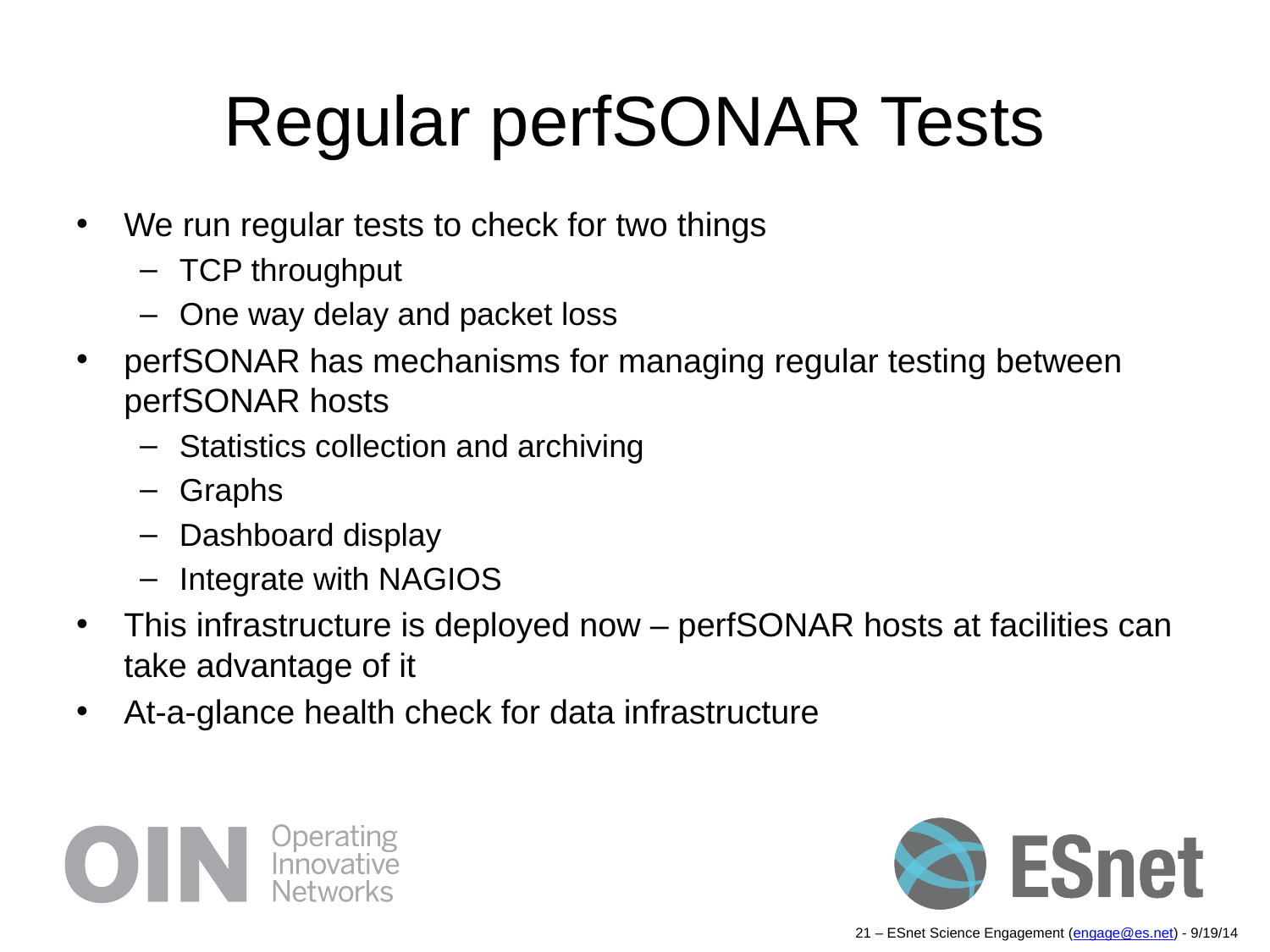

# Regular perfSONAR Tests
We run regular tests to check for two things
TCP throughput
One way delay and packet loss
perfSONAR has mechanisms for managing regular testing between perfSONAR hosts
Statistics collection and archiving
Graphs
Dashboard display
Integrate with NAGIOS
This infrastructure is deployed now – perfSONAR hosts at facilities can take advantage of it
At-a-glance health check for data infrastructure
21 – ESnet Science Engagement (engage@es.net) - 9/19/14